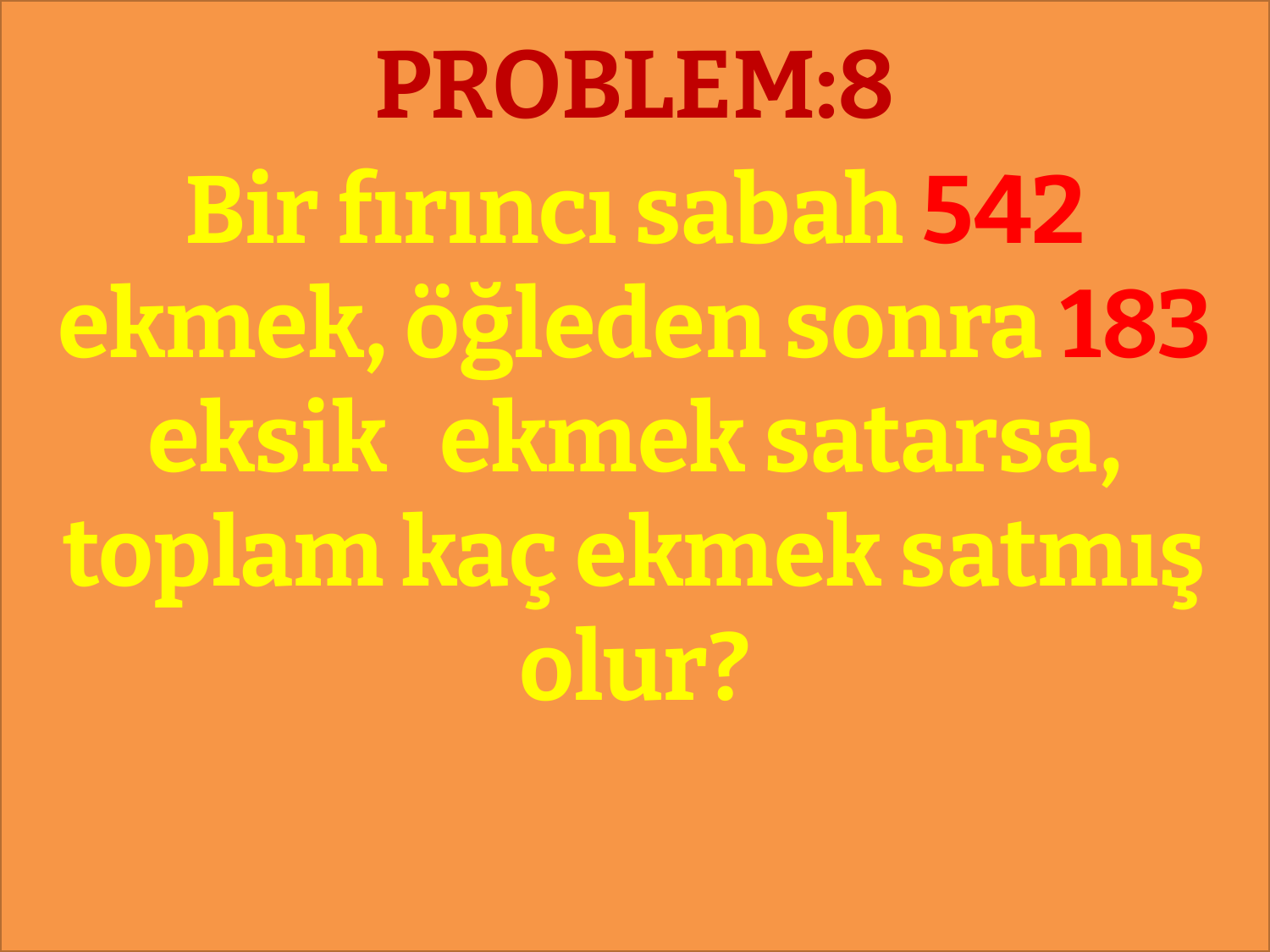

PROBLEM:8
#
Bir fırıncı sabah 542 ekmek, öğleden sonra 183 eksik   ekmek satarsa, toplam kaç ekmek satmış olur?